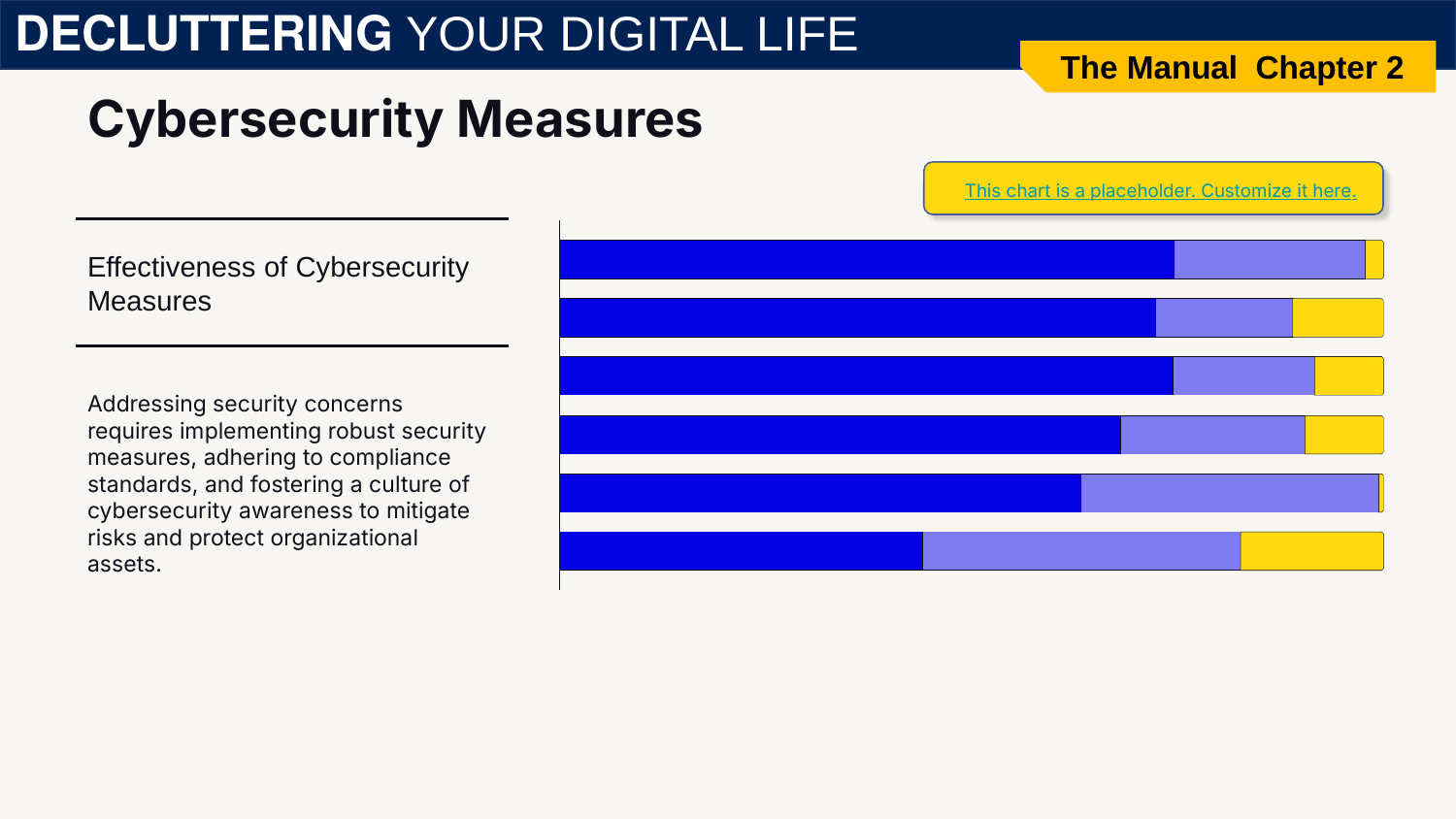

DECLUTTERING YOUR DIGITAL LIFE
The Manual  Chapter 2

# Cybersecurity Measures
This chart is a placeholder. Customize it here.
Effectiveness of Cybersecurity Measures

Addressing security concerns requires implementing robust security measures, adhering to compliance standards, and fostering a culture of cybersecurity awareness to mitigate risks and protect organizational assets.